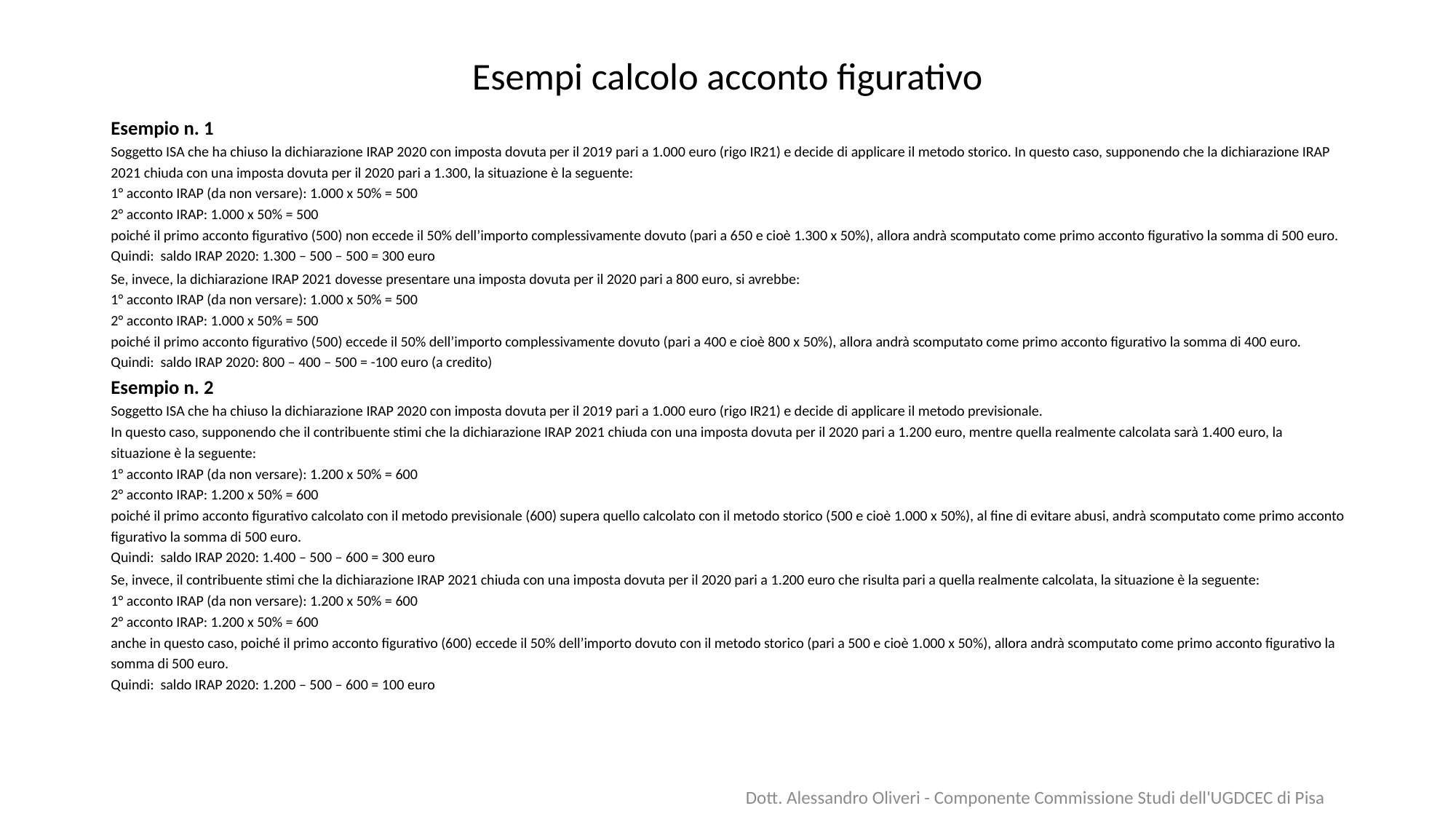

# Esempi calcolo acconto figurativo
Esempio n. 1
Soggetto ISA che ha chiuso la dichiarazione IRAP 2020 con imposta dovuta per il 2019 pari a 1.000 euro (rigo IR21) e decide di applicare il metodo storico. In questo caso, supponendo che la dichiarazione IRAP 2021 chiuda con una imposta dovuta per il 2020 pari a 1.300, la situazione è la seguente:
1° acconto IRAP (da non versare): 1.000 x 50% = 500
2° acconto IRAP: 1.000 x 50% = 500
poiché il primo acconto figurativo (500) non eccede il 50% dell’importo complessivamente dovuto (pari a 650 e cioè 1.300 x 50%), allora andrà scomputato come primo acconto figurativo la somma di 500 euro.
Quindi:  saldo IRAP 2020: 1.300 – 500 – 500 = 300 euro
Se, invece, la dichiarazione IRAP 2021 dovesse presentare una imposta dovuta per il 2020 pari a 800 euro, si avrebbe:
1° acconto IRAP (da non versare): 1.000 x 50% = 500
2° acconto IRAP: 1.000 x 50% = 500
poiché il primo acconto figurativo (500) eccede il 50% dell’importo complessivamente dovuto (pari a 400 e cioè 800 x 50%), allora andrà scomputato come primo acconto figurativo la somma di 400 euro.
Quindi:  saldo IRAP 2020: 800 – 400 – 500 = -100 euro (a credito)
Esempio n. 2
Soggetto ISA che ha chiuso la dichiarazione IRAP 2020 con imposta dovuta per il 2019 pari a 1.000 euro (rigo IR21) e decide di applicare il metodo previsionale.
In questo caso, supponendo che il contribuente stimi che la dichiarazione IRAP 2021 chiuda con una imposta dovuta per il 2020 pari a 1.200 euro, mentre quella realmente calcolata sarà 1.400 euro, la situazione è la seguente:
1° acconto IRAP (da non versare): 1.200 x 50% = 600
2° acconto IRAP: 1.200 x 50% = 600
poiché il primo acconto figurativo calcolato con il metodo previsionale (600) supera quello calcolato con il metodo storico (500 e cioè 1.000 x 50%), al fine di evitare abusi, andrà scomputato come primo acconto figurativo la somma di 500 euro.
Quindi:  saldo IRAP 2020: 1.400 – 500 – 600 = 300 euro
Se, invece, il contribuente stimi che la dichiarazione IRAP 2021 chiuda con una imposta dovuta per il 2020 pari a 1.200 euro che risulta pari a quella realmente calcolata, la situazione è la seguente:
1° acconto IRAP (da non versare): 1.200 x 50% = 600
2° acconto IRAP: 1.200 x 50% = 600
anche in questo caso, poiché il primo acconto figurativo (600) eccede il 50% dell’importo dovuto con il metodo storico (pari a 500 e cioè 1.000 x 50%), allora andrà scomputato come primo acconto figurativo la somma di 500 euro.
Quindi:  saldo IRAP 2020: 1.200 – 500 – 600 = 100 euro
Dott. Alessandro Oliveri - Componente Commissione Studi dell'UGDCEC di Pisa